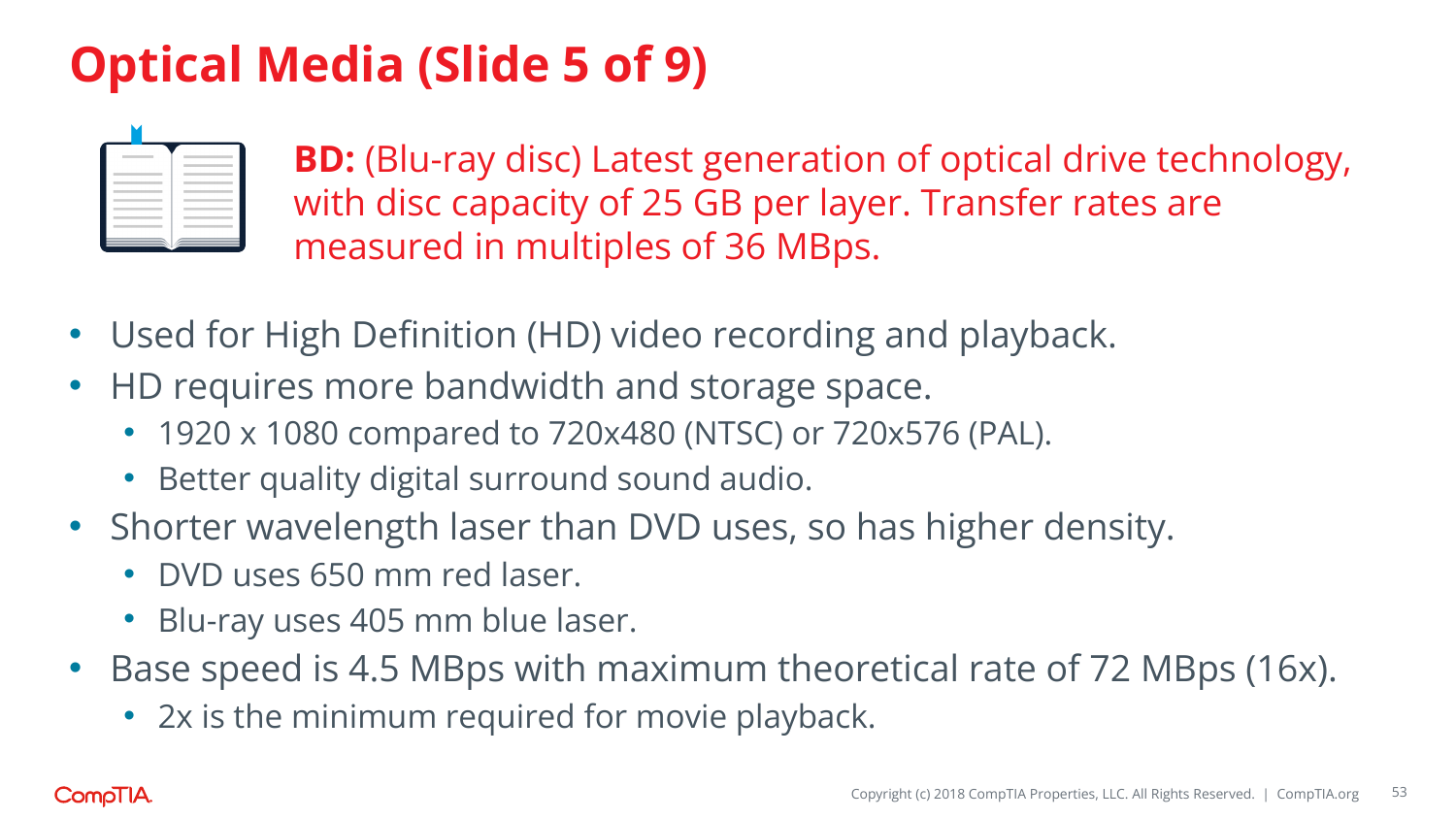

# Optical Media (Slide 5 of 9)
BD: (Blu-ray disc) Latest generation of optical drive technology, with disc capacity of 25 GB per layer. Transfer rates are measured in multiples of 36 MBps.
Used for High Definition (HD) video recording and playback.
HD requires more bandwidth and storage space.
1920 x 1080 compared to 720x480 (NTSC) or 720x576 (PAL).
Better quality digital surround sound audio.
Shorter wavelength laser than DVD uses, so has higher density.
DVD uses 650 mm red laser.
Blu-ray uses 405 mm blue laser.
Base speed is 4.5 MBps with maximum theoretical rate of 72 MBps (16x).
2x is the minimum required for movie playback.
53